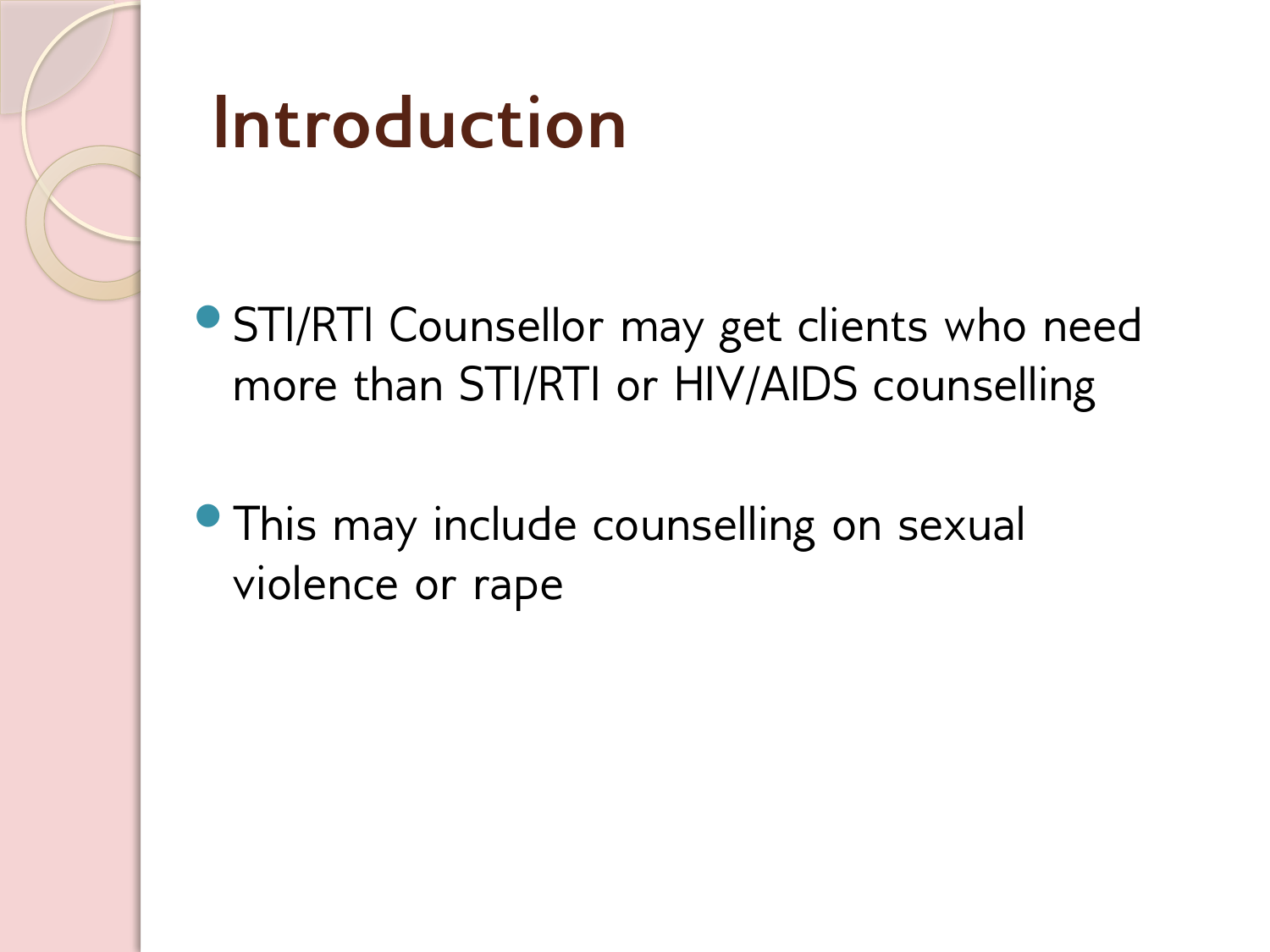

# Introduction
STI/RTI Counsellor may get clients who need more than STI/RTI or HIV/AIDS counselling

This may include counselling on sexual violence or rape